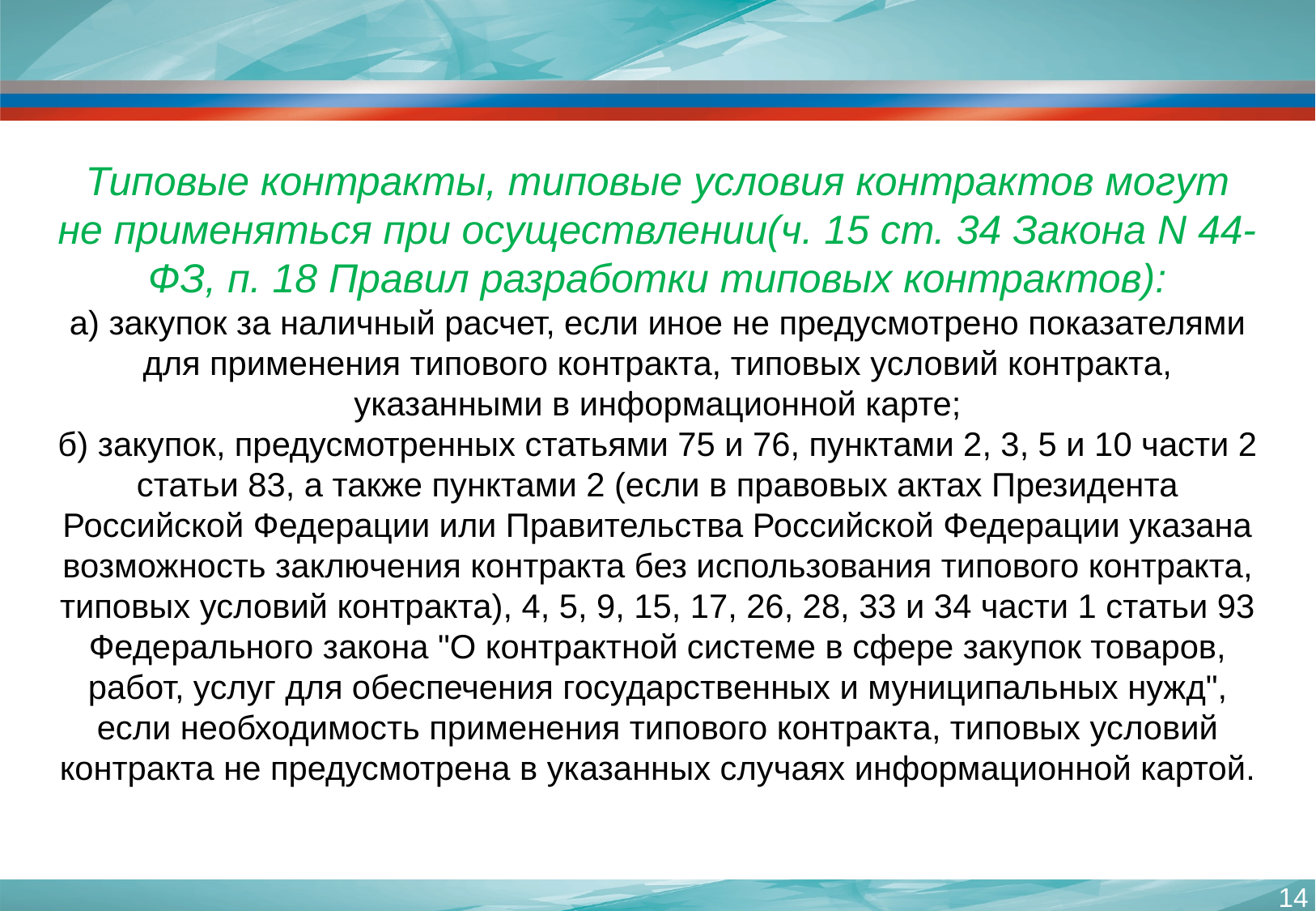

Типовые контракты, типовые условия контрактов могут не применяться при осуществлении(ч. 15 ст. 34 Закона N 44-ФЗ, п. 18 Правил разработки типовых контрактов):
а) закупок за наличный расчет, если иное не предусмотрено показателями для применения типового контракта, типовых условий контракта, указанными в информационной карте;
б) закупок, предусмотренных статьями 75 и 76, пунктами 2, 3, 5 и 10 части 2 статьи 83, а также пунктами 2 (если в правовых актах Президента Российской Федерации или Правительства Российской Федерации указана возможность заключения контракта без использования типового контракта, типовых условий контракта), 4, 5, 9, 15, 17, 26, 28, 33 и 34 части 1 статьи 93 Федерального закона "О контрактной системе в сфере закупок товаров, работ, услуг для обеспечения государственных и муниципальных нужд", если необходимость применения типового контракта, типовых условий контракта не предусмотрена в указанных случаях информационной картой.

14